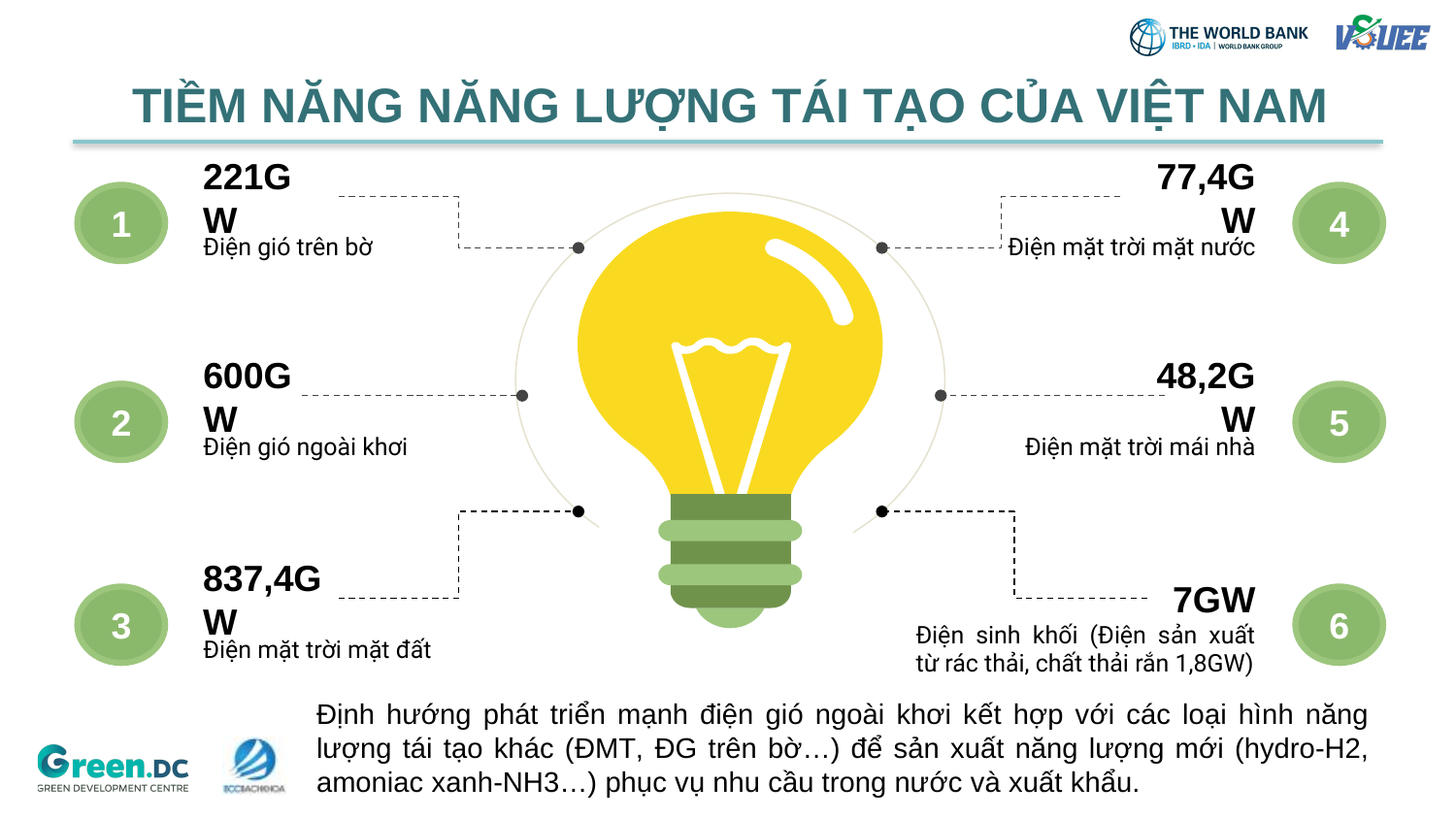

# TIỀM NĂNG NĂNG LƯỢNG TÁI TẠO CỦA VIỆT NAM
221GW
1
Điện gió trên bờ
77,4GW
4
Điện mặt trời mặt nước

600GW
2
Điện gió ngoài khơi
48,2GW
5
Điện mặt trời mái nhà
837,4GW
3
Điện mặt trời mặt đất
7GW
6
Điện sinh khối (Điện sản xuất từ rác thải, chất thải rắn 1,8GW)
Định hướng phát triển mạnh điện gió ngoài khơi kết hợp với các loại hình năng lượng tái tạo khác (ĐMT, ĐG trên bờ…) để sản xuất năng lượng mới (hydro-H2, amoniac xanh-NH3…) phục vụ nhu cầu trong nước và xuất khẩu.